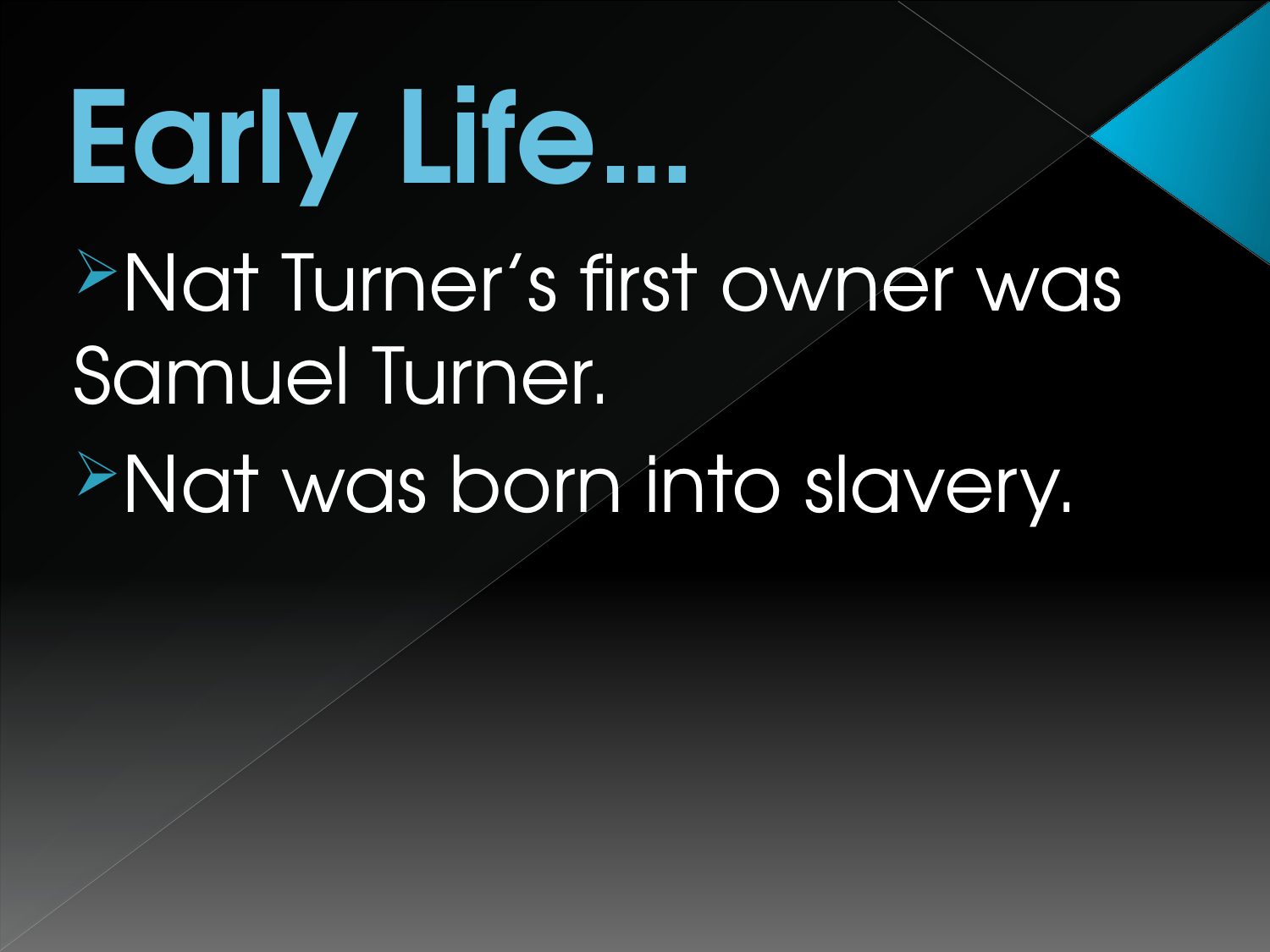

# Early Life…
Nat Turner’s first owner was Samuel Turner.
Nat was born into slavery.